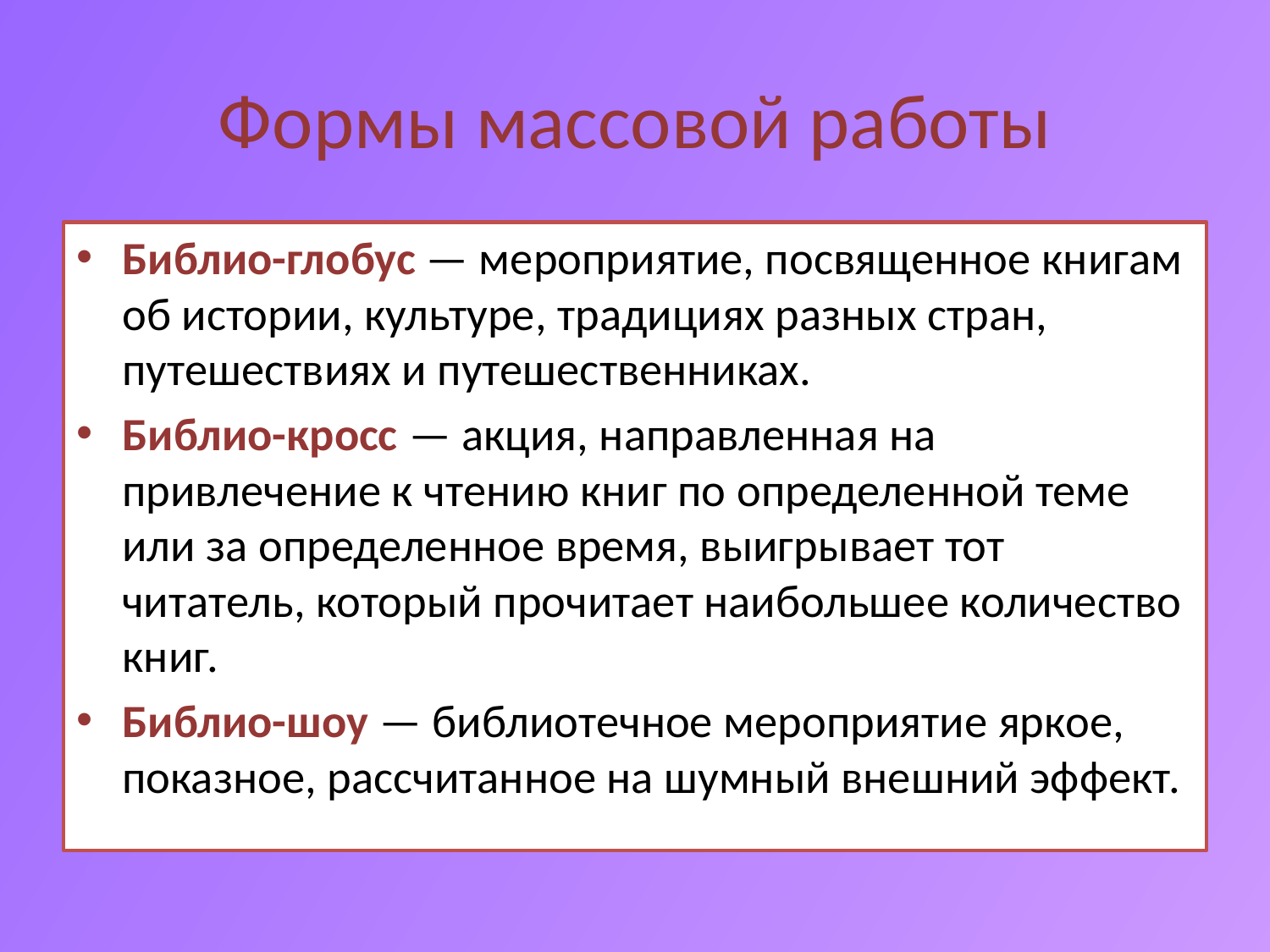

# Формы массовой работы
Библио-глобус — мероприятие, посвященное книгам об истории, культуре, традициях разных стран, путешествиях и путешественниках.
Библио-кросс — акция, направленная на привлечение к чтению книг по определенной теме или за определенное время, выигрывает тот читатель, который прочитает наибольшее количество книг.
Библио-шоу — библиотечное мероприятие яркое, показное, рассчитанное на шумный внешний эффект.